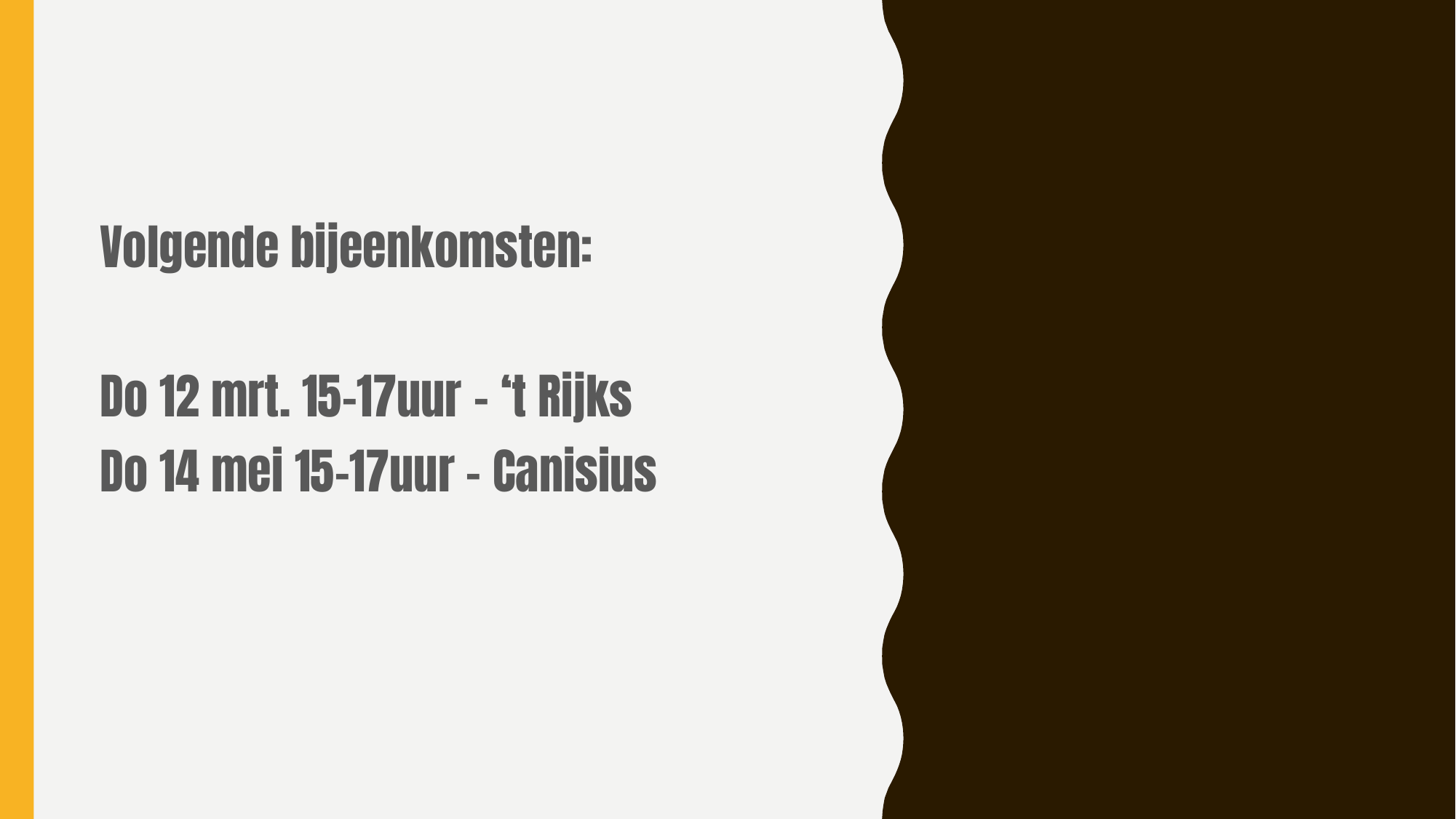

Volgende bijeenkomsten:

Do 12 mrt. 15-17uur – ‘t Rijks
Do 14 mei 15-17uur – Canisius